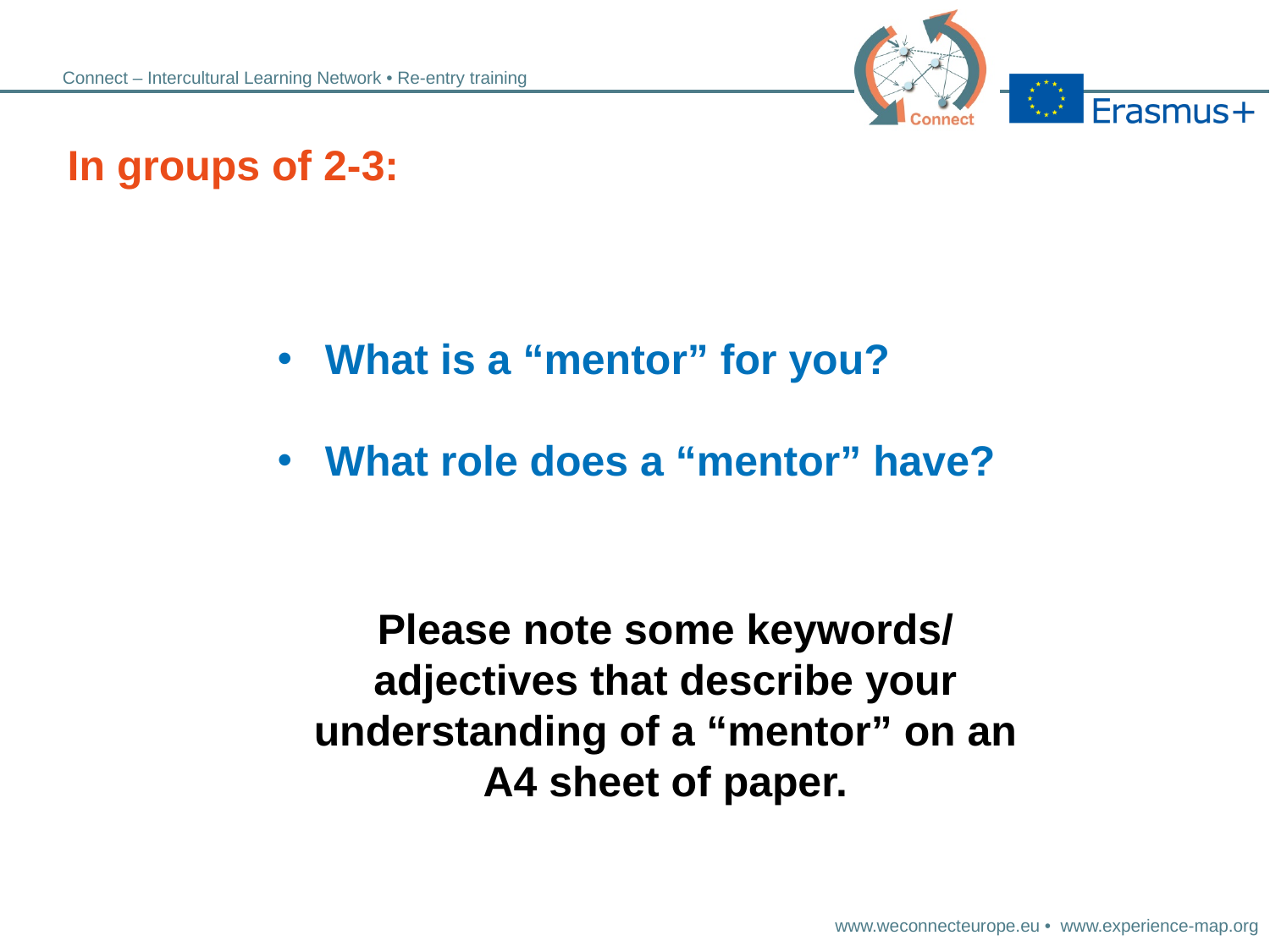

In groups of 2-3:
What is a “mentor” for you?

What role does a “mentor” have?
Please note some keywords/ adjectives that describe your understanding of a “mentor” on an A4 sheet of paper.